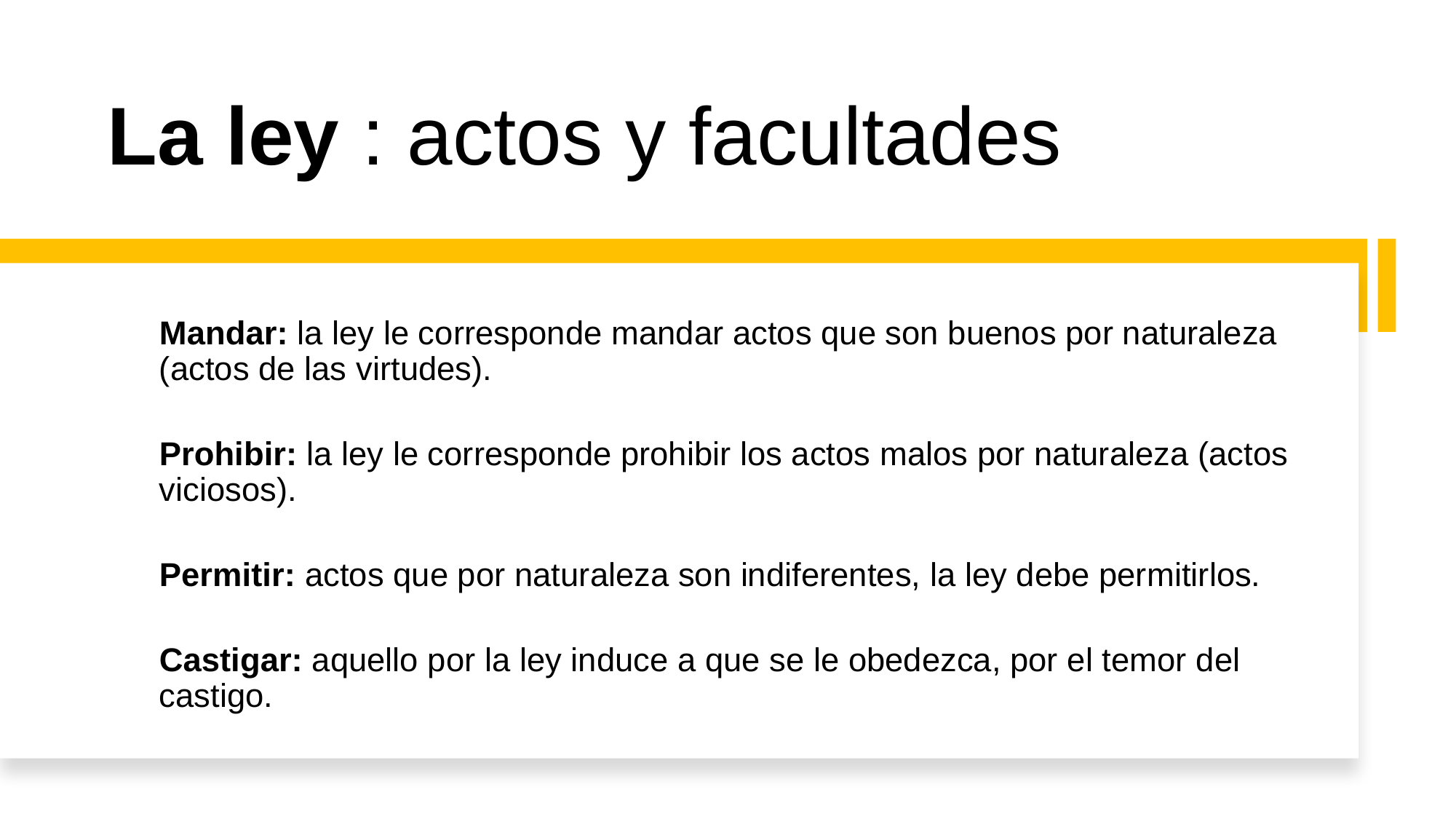

# La ley : actos y facultades

Mandar: la ley le corresponde mandar actos que son buenos por naturaleza (actos de las virtudes).

Prohibir: la ley le corresponde prohibir los actos malos por naturaleza (actos viciosos).

Permitir: actos que por naturaleza son indiferentes, la ley debe permitirlos.

Castigar: aquello por la ley induce a que se le obedezca, por el temor del castigo.